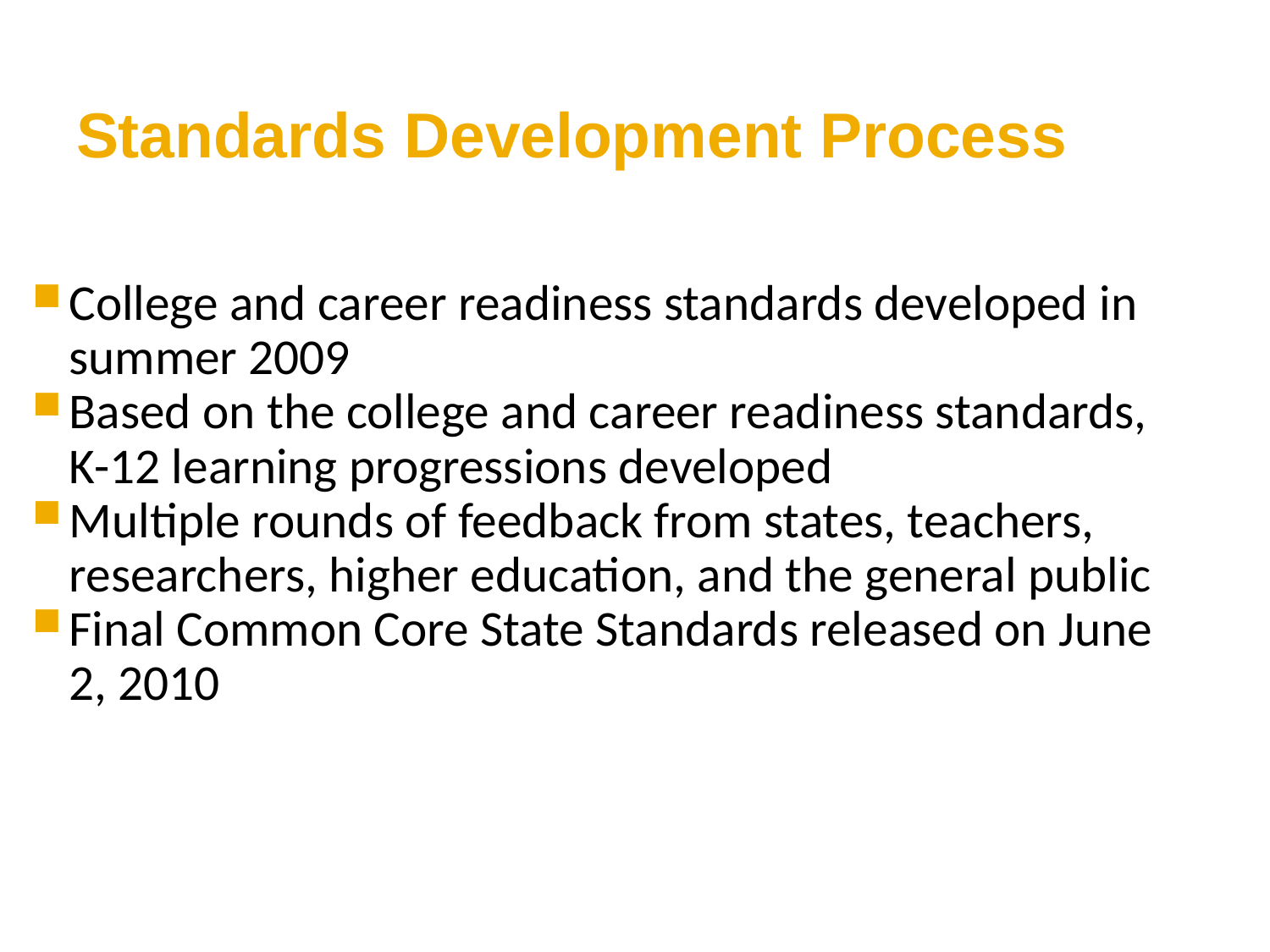

Standards Development Process
College and career readiness standards developed in summer 2009
Based on the college and career readiness standards, K-12 learning progressions developed
Multiple rounds of feedback from states, teachers, researchers, higher education, and the general public
Final Common Core State Standards released on June 2, 2010